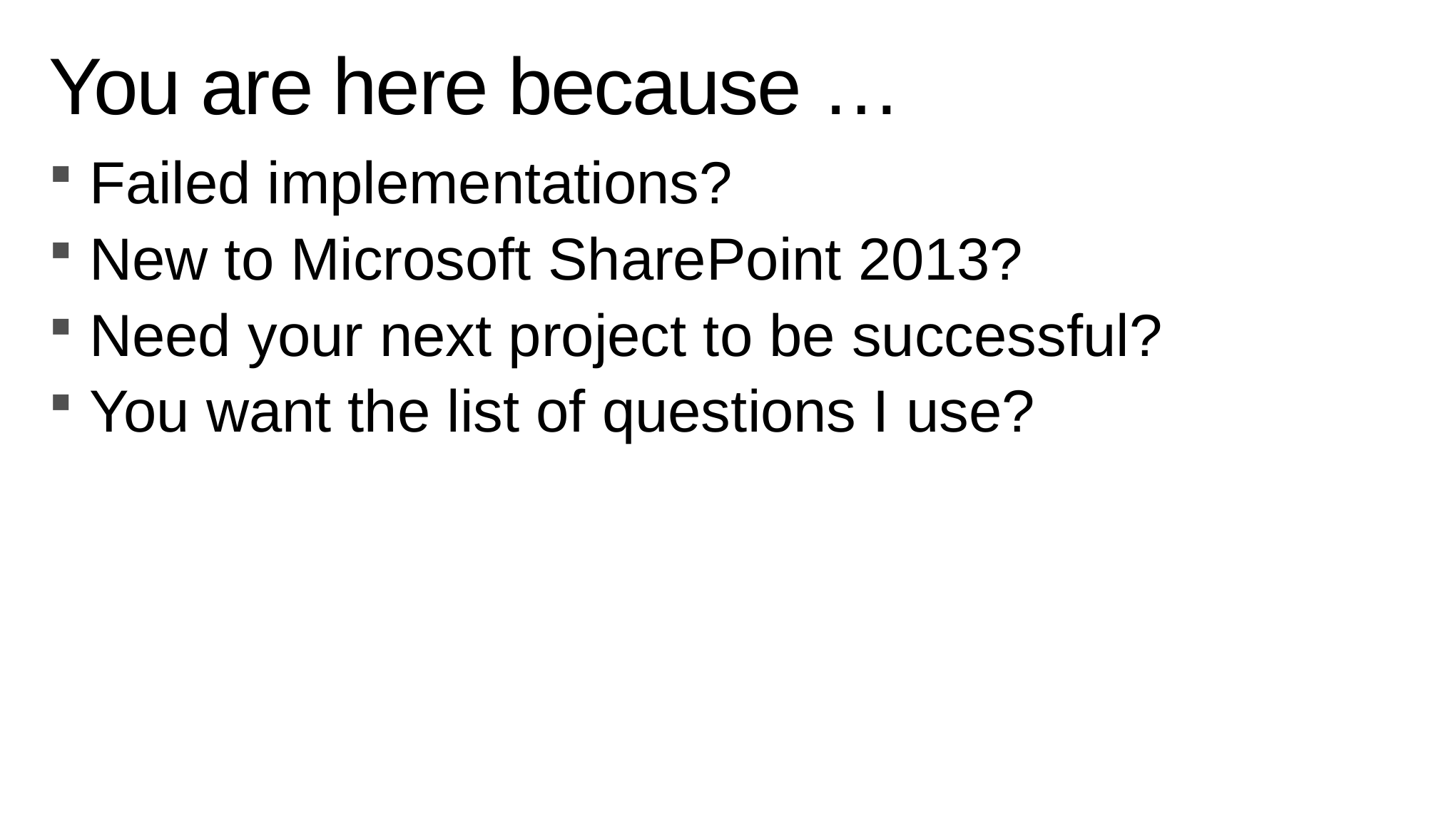

# You are here because …
Failed implementations?
New to Microsoft SharePoint 2013?
Need your next project to be successful?
You want the list of questions I use?